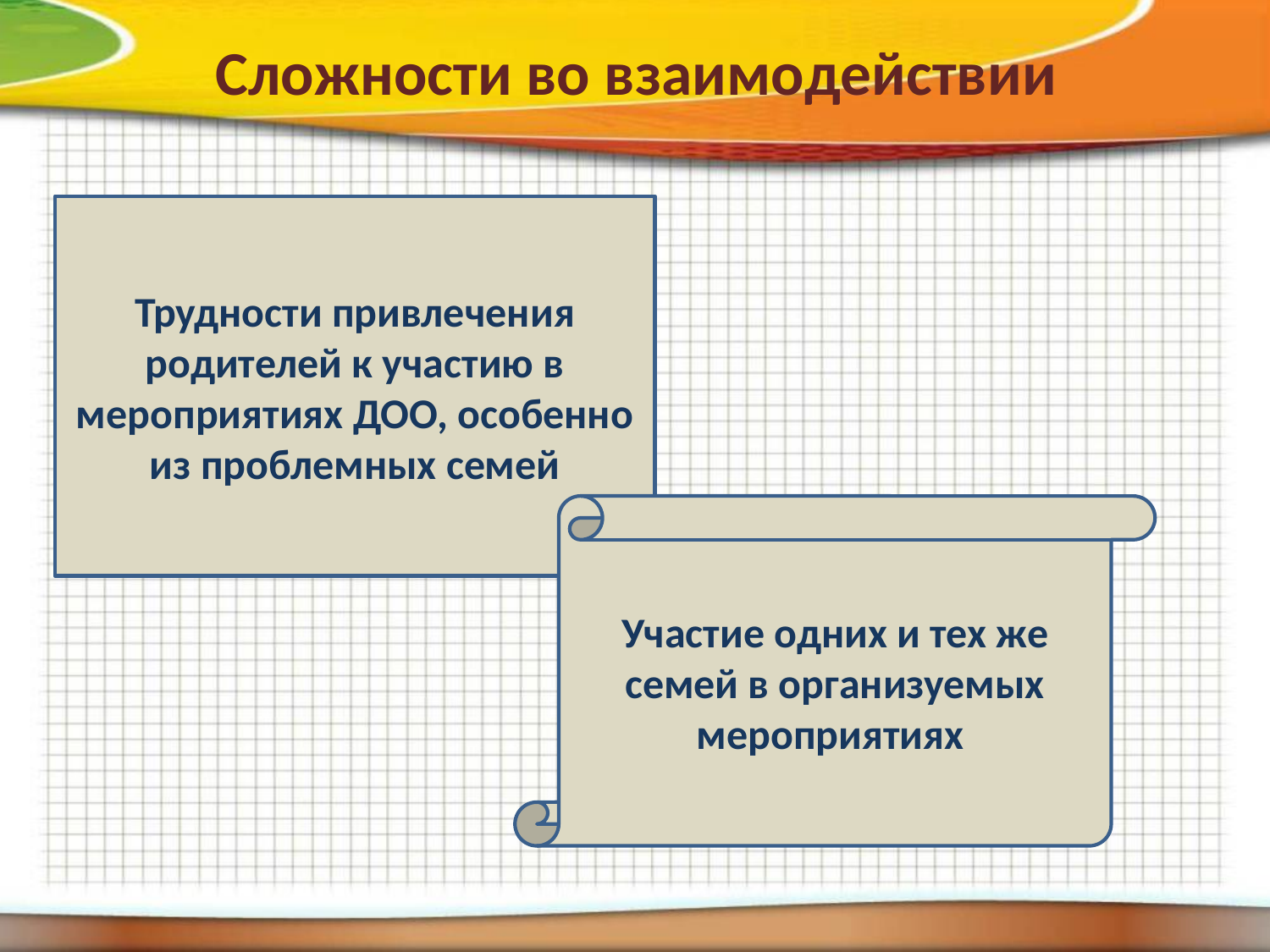

# Сложности во взаимодействии
Трудности привлечения родителей к участию в мероприятиях ДОО, особенно из проблемных семей
Участие одних и тех же семей в организуемых мероприятиях